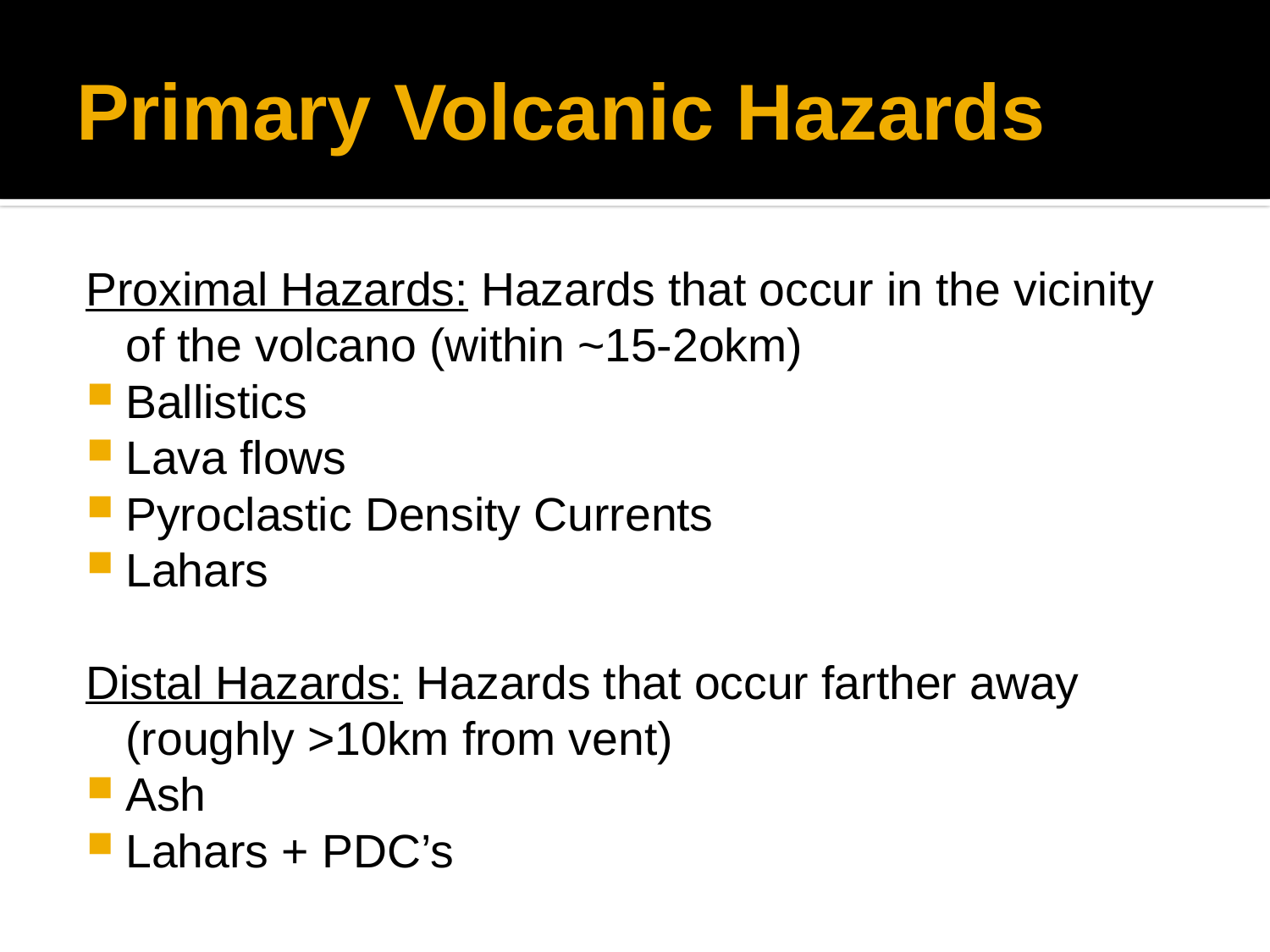

# Primary Volcanic Hazards
Proximal Hazards: Hazards that occur in the vicinity of the volcano (within ~15-2okm)
Ballistics
Lava flows
Pyroclastic Density Currents
Lahars

Distal Hazards: Hazards that occur farther away (roughly >10km from vent)
Ash
Lahars + PDC’s